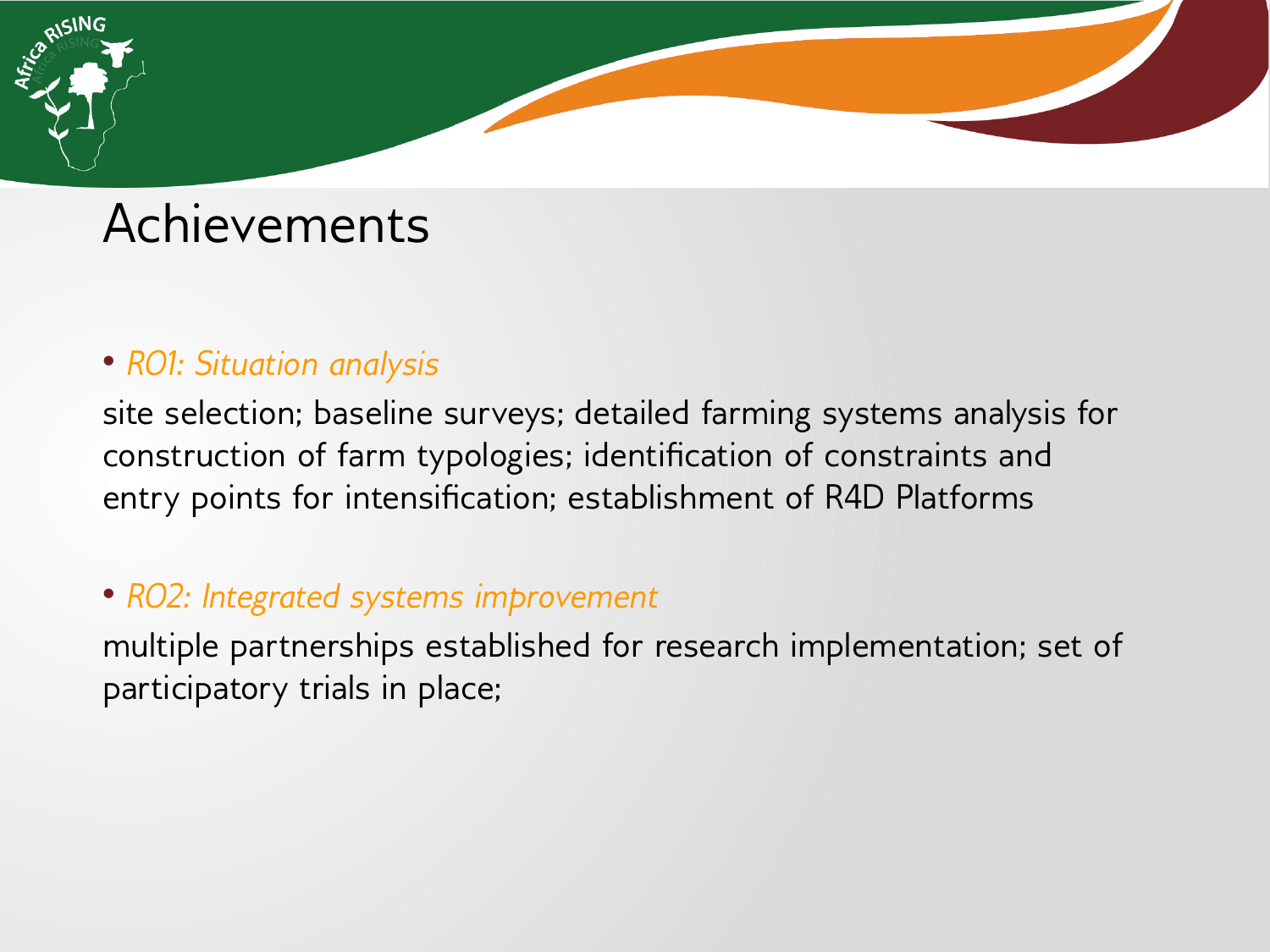

Achievements

 RO1: Situation analysis
site selection; baseline surveys; detailed farming systems analysis for construction of farm typologies; identification of constraints and entry points for intensification; establishment of R4D Platforms

 RO2: Integrated systems improvement
multiple partnerships established for research implementation; set of participatory trials in place;